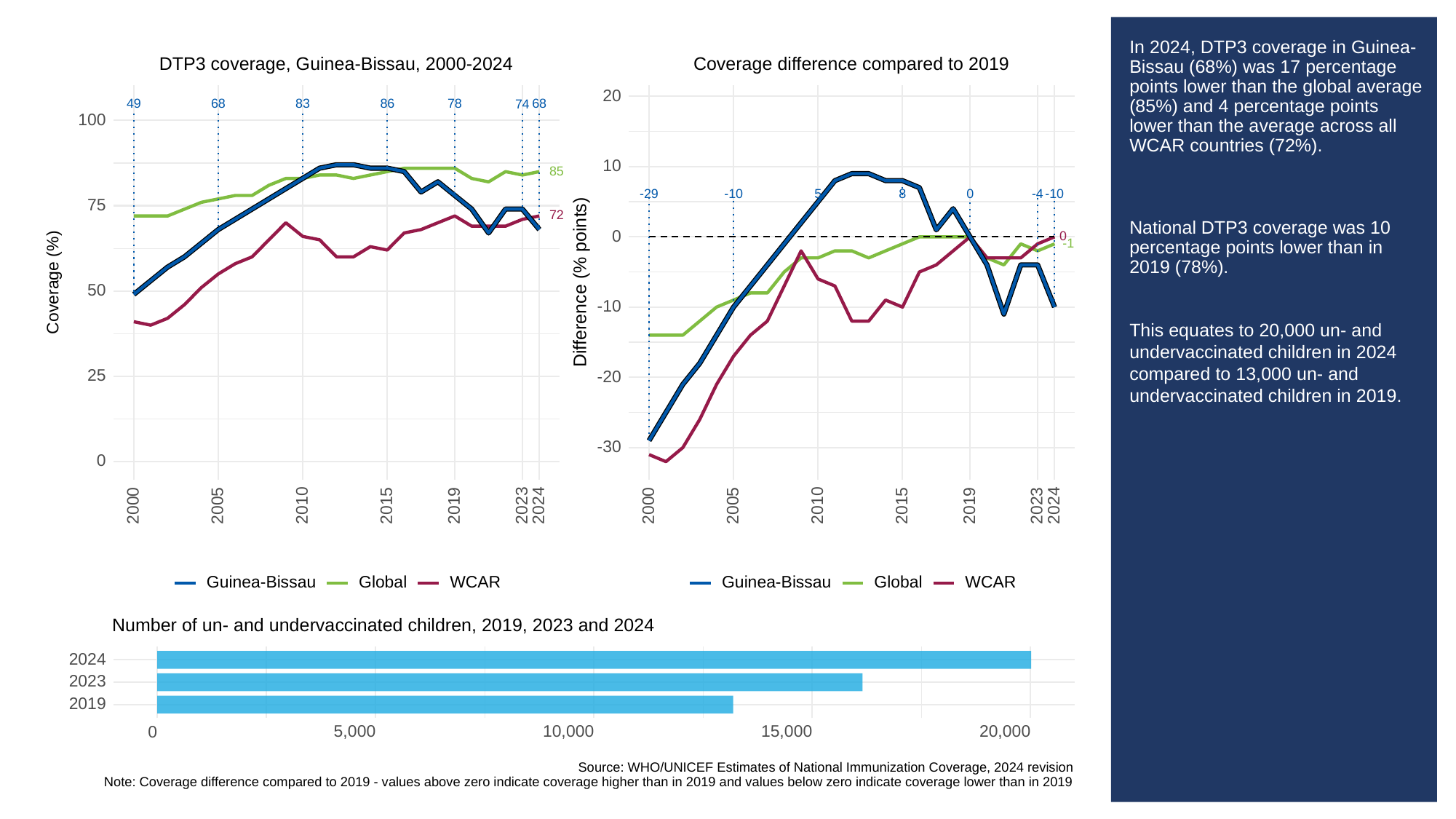

# In 2024, DTP3 coverage in Guinea-Bissau (68%) was 17 percentage points lower than the global average (85%) and 4 percentage points lower than the average across all WCAR countries (72%).

National DTP3 coverage was 10 percentage points lower than in 2019 (78%).

This equates to 20,000 un- and undervaccinated children in 2024 compared to 13,000 un- and undervaccinated children in 2019.

DTP3 coverage, Guinea-Bissau, 2000-2024
Coverage difference compared to 2019

20

83
49
68
86
78
68
74

100

10

85

-29
-10
8
0
-10
5
-4

75

72

0
0

-1

Difference (% points)
Coverage (%)
50

-10

25
-20

-30

0

2023
2023
2000
2005
2010
2015
2019
2024
2000
2005
2010
2015
2019
2024
Guinea-Bissau
Global
WCAR
Guinea-Bissau
Global
WCAR

Number of un- and undervaccinated children, 2019, 2023 and 2024

2024

2023

2019

5,000
10,000
15,000
20,000
0
Source: WHO/UNICEF Estimates of National Immunization Coverage, 2024 revision
Note: Coverage difference compared to 2019 - values above zero indicate coverage higher than in 2019 and values below zero indicate coverage lower than in 2019